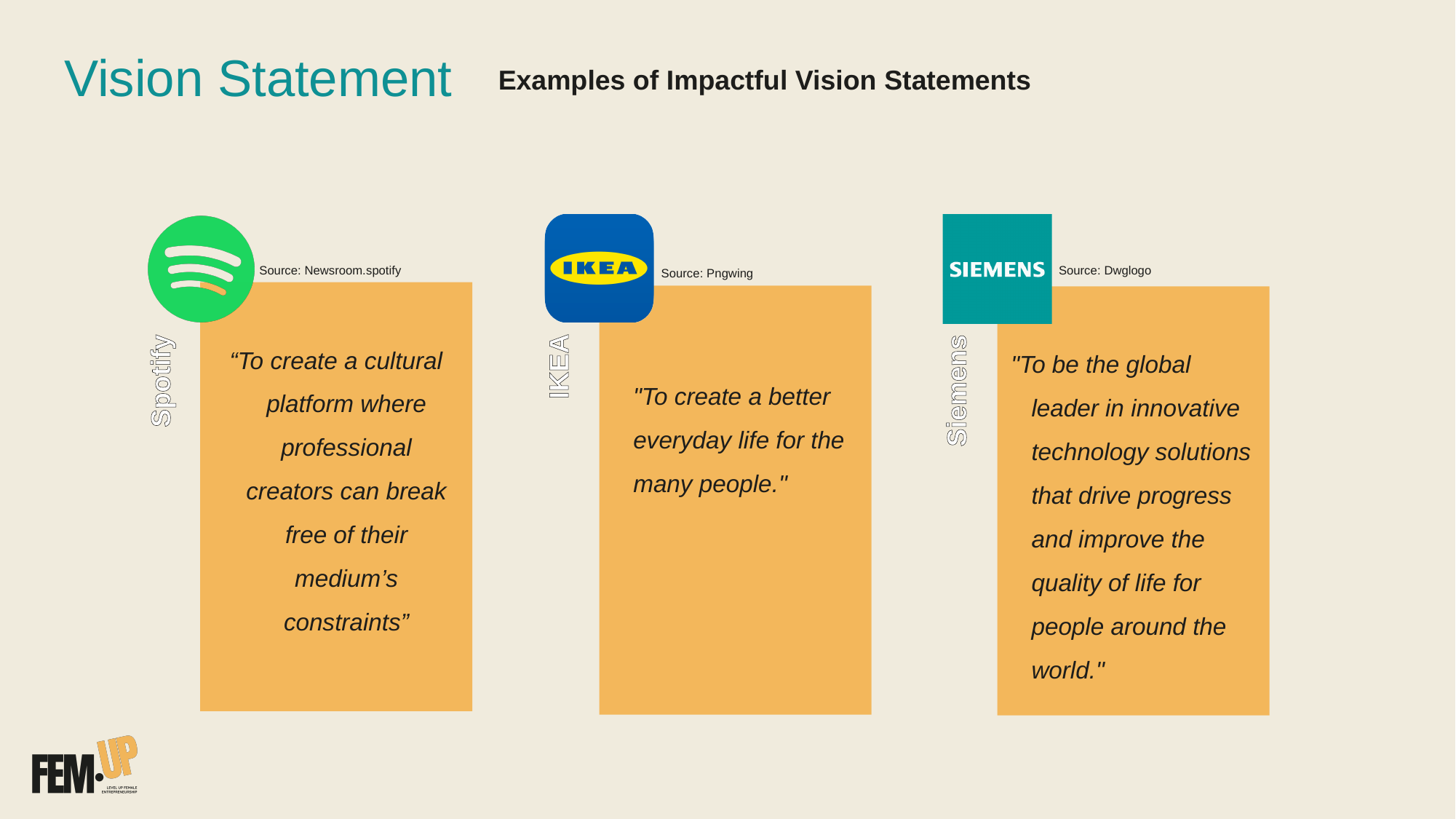

# Vision Statement
Examples of Impactful Vision Statements
Spotify
“To create a cultural platform where professional creators can break free of their medium’s constraints”
IKEA

   "To create a better everyday life for the many people."
Siemens
"To be the global leader in innovative technology solutions that drive progress and improve the quality of life for people around the world."
Source: Dwglogo
Source: Newsroom.spotify
Source: Pngwing